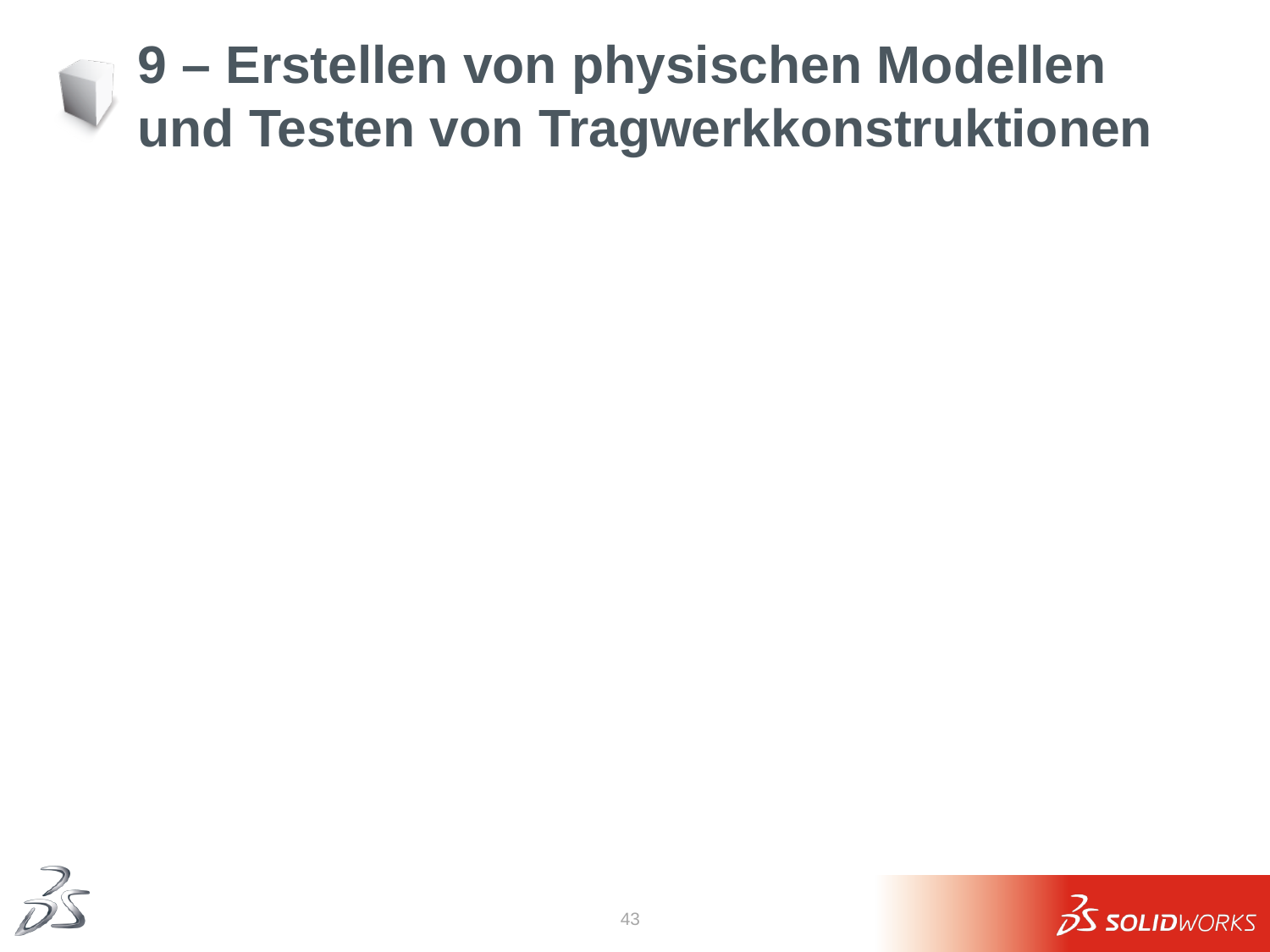

# 9 – Erstellen von physischen Modellen und Testen von Tragwerkkonstruktionen